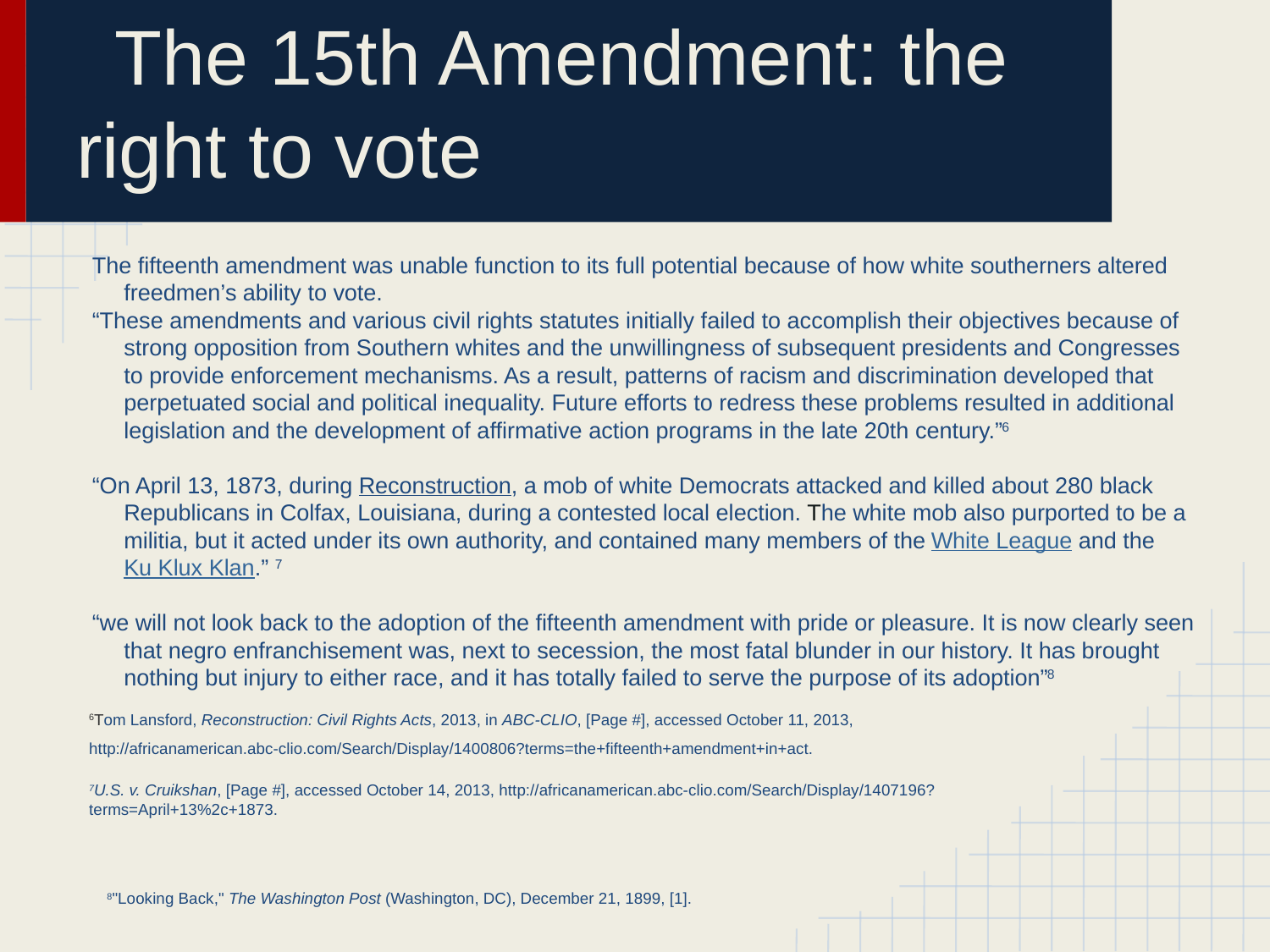

# The 15th Amendment: the right to vote
The fifteenth amendment was unable function to its full potential because of how white southerners altered freedmen’s ability to vote.
“These amendments and various civil rights statutes initially failed to accomplish their objectives because of strong opposition from Southern whites and the unwillingness of subsequent presidents and Congresses to provide enforcement mechanisms. As a result, patterns of racism and discrimination developed that perpetuated social and political inequality. Future efforts to redress these problems resulted in additional legislation and the development of affirmative action programs in the late 20th century.”6

“On April 13, 1873, during Reconstruction, a mob of white Democrats attacked and killed about 280 black Republicans in Colfax, Louisiana, during a contested local election. The white mob also purported to be a militia, but it acted under its own authority, and contained many members of the White League and the Ku Klux Klan.” 7

“we will not look back to the adoption of the fifteenth amendment with pride or pleasure. It is now clearly seen that negro enfranchisement was, next to secession, the most fatal blunder in our history. It has brought nothing but injury to either race, and it has totally failed to serve the purpose of its adoption”8
6Tom Lansford, Reconstruction: Civil Rights Acts, 2013, in ABC-CLIO, [Page #], accessed October 11, 2013, http://africanamerican.abc-clio.com/Search/Display/1400806?terms=the+fifteenth+amendment+in+act.
7U.S. v. Cruikshan, [Page #], accessed October 14, 2013, http://africanamerican.abc-clio.com/Search/Display/1407196?terms=April+13%2c+1873.
 8"Looking Back," The Washington Post (Washington, DC), December 21, 1899, [1].